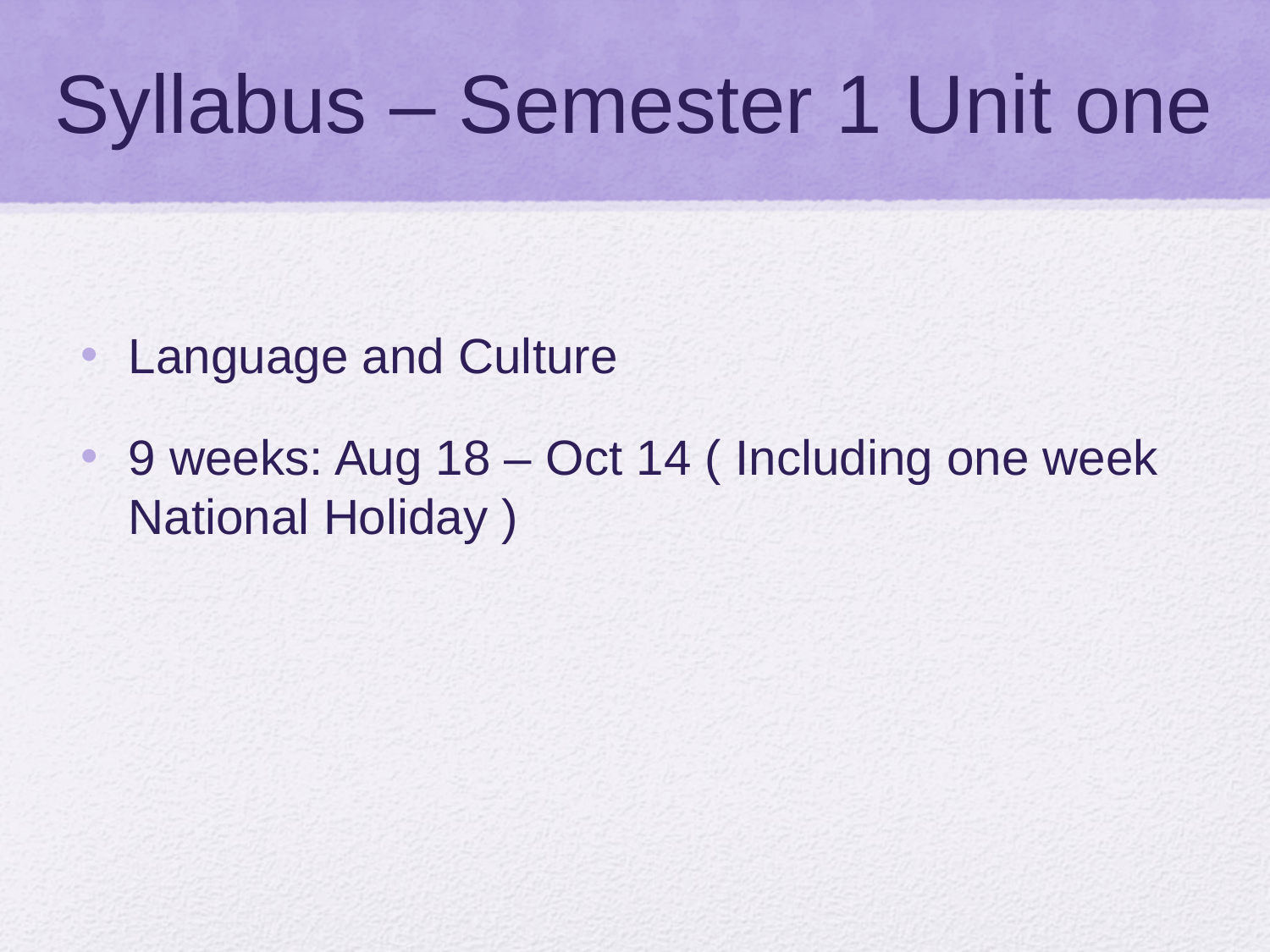

# Syllabus – Semester 1 Unit one
Language and Culture
9 weeks: Aug 18 – Oct 14 ( Including one week National Holiday )